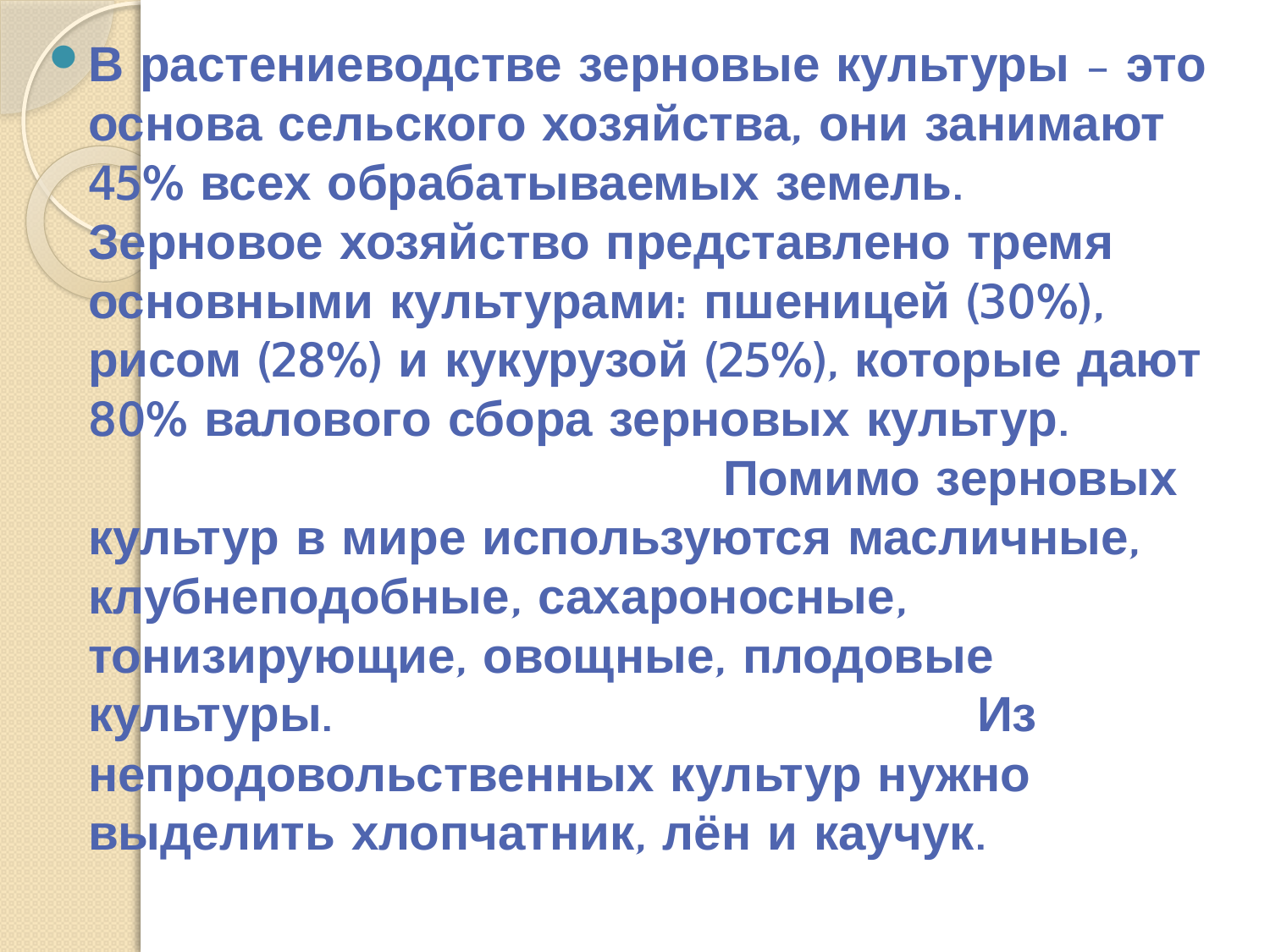

В растениеводстве зерновые культуры – это основа сельского хозяйства, они занимают 45% всех обрабатываемых земель. Зерновое хозяйство представлено тремя основными культурами: пшеницей (30%), рисом (28%) и кукурузой (25%), которые дают 80% валового сбора зерновых культур.						Помимо зерновых культур в мире используются масличные, клубнеподобные, сахароносные, тонизирующие, овощные, плодовые культуры.						Из непродовольственных культур нужно выделить хлопчатник, лён и каучук.